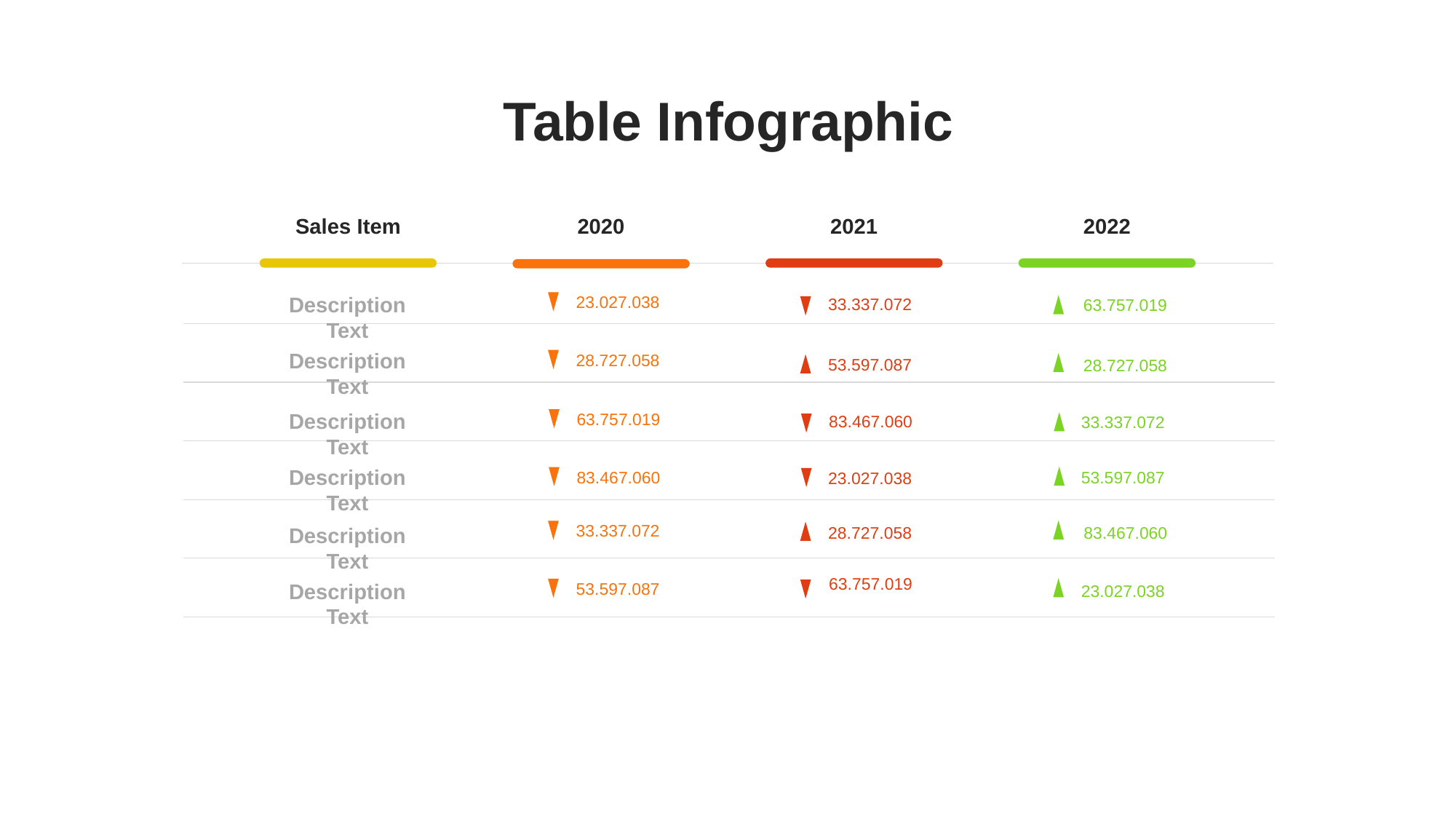

Table Infographic
Sales Item
2020
2021
2022

Description Text
23.027.038
33.337.072
63.757.019

Description Text
28.727.058

53.597.087
28.727.058

Description Text
63.757.019
83.467.060
33.337.072

Description Text
83.467.060
53.597.087
23.027.038

33.337.072
Description Text
28.727.058
83.467.060

63.757.019
Description Text
53.597.087
23.027.038